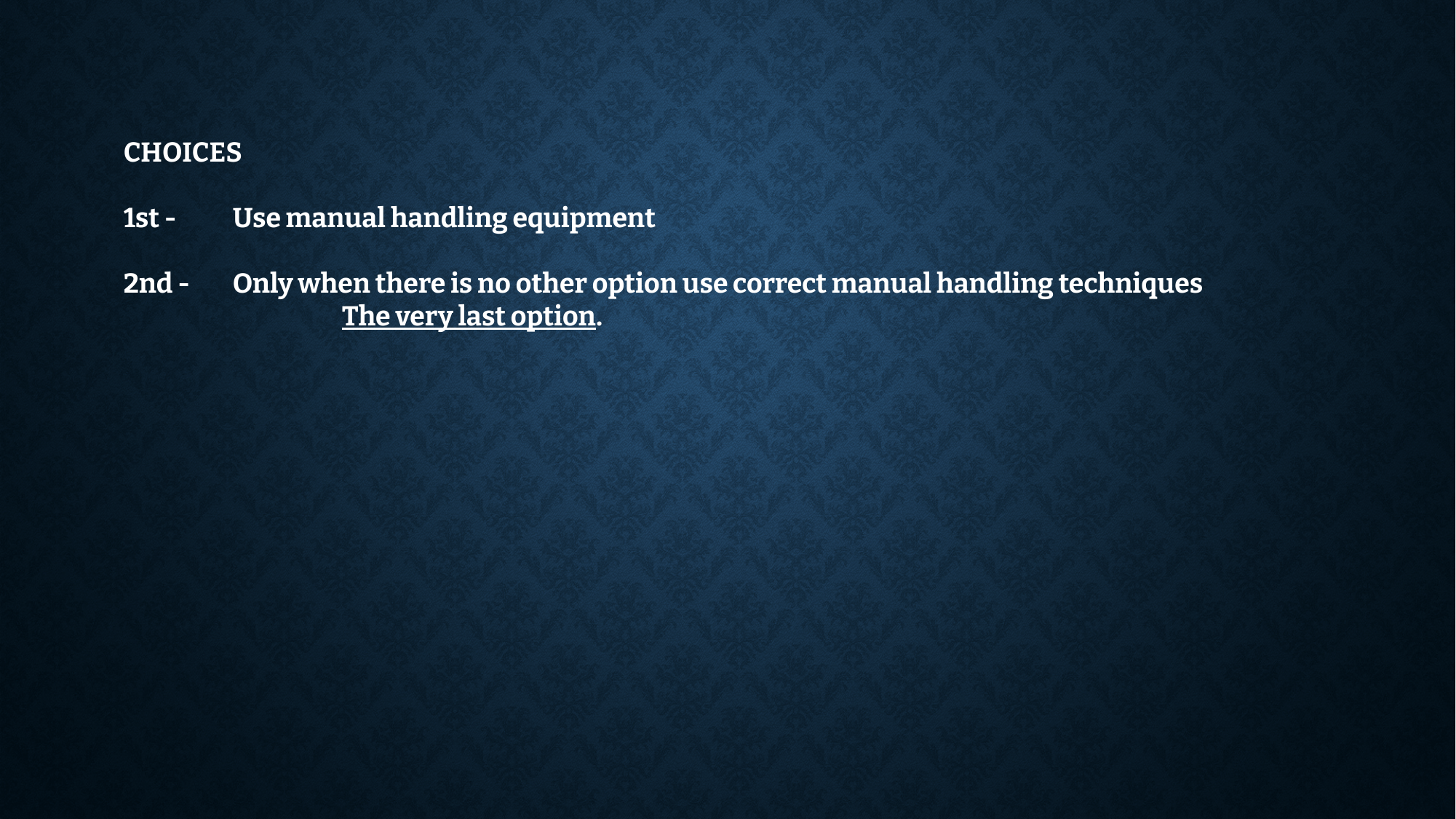

CHOICES

1st -	Use manual handling equipment

2nd - 	Only when there is no other option use correct manual handling techniques  		   		The very last option.